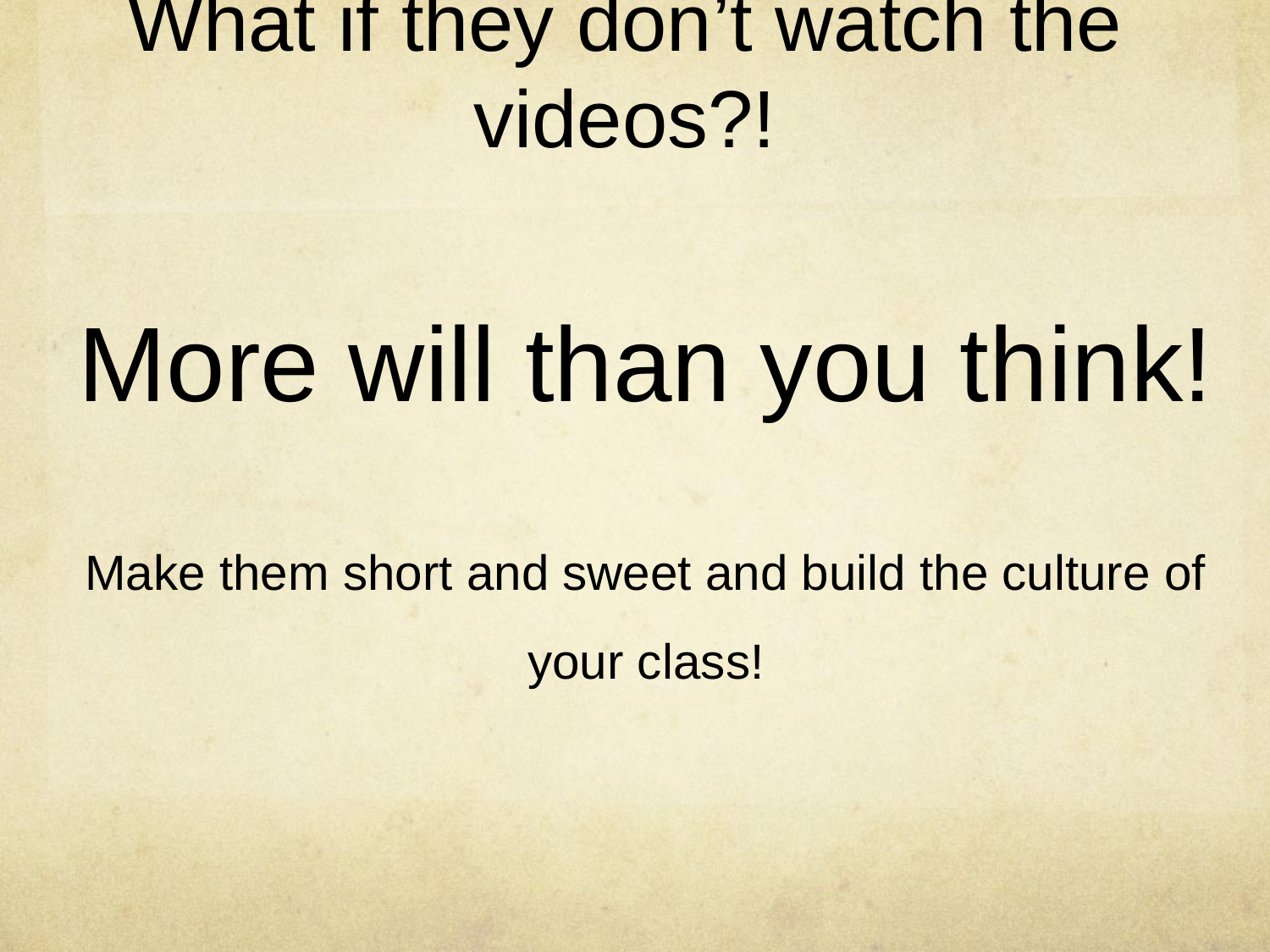

# What if they don’t watch the videos?!
More will than you think!

Make them short and sweet and build the culture of your class!